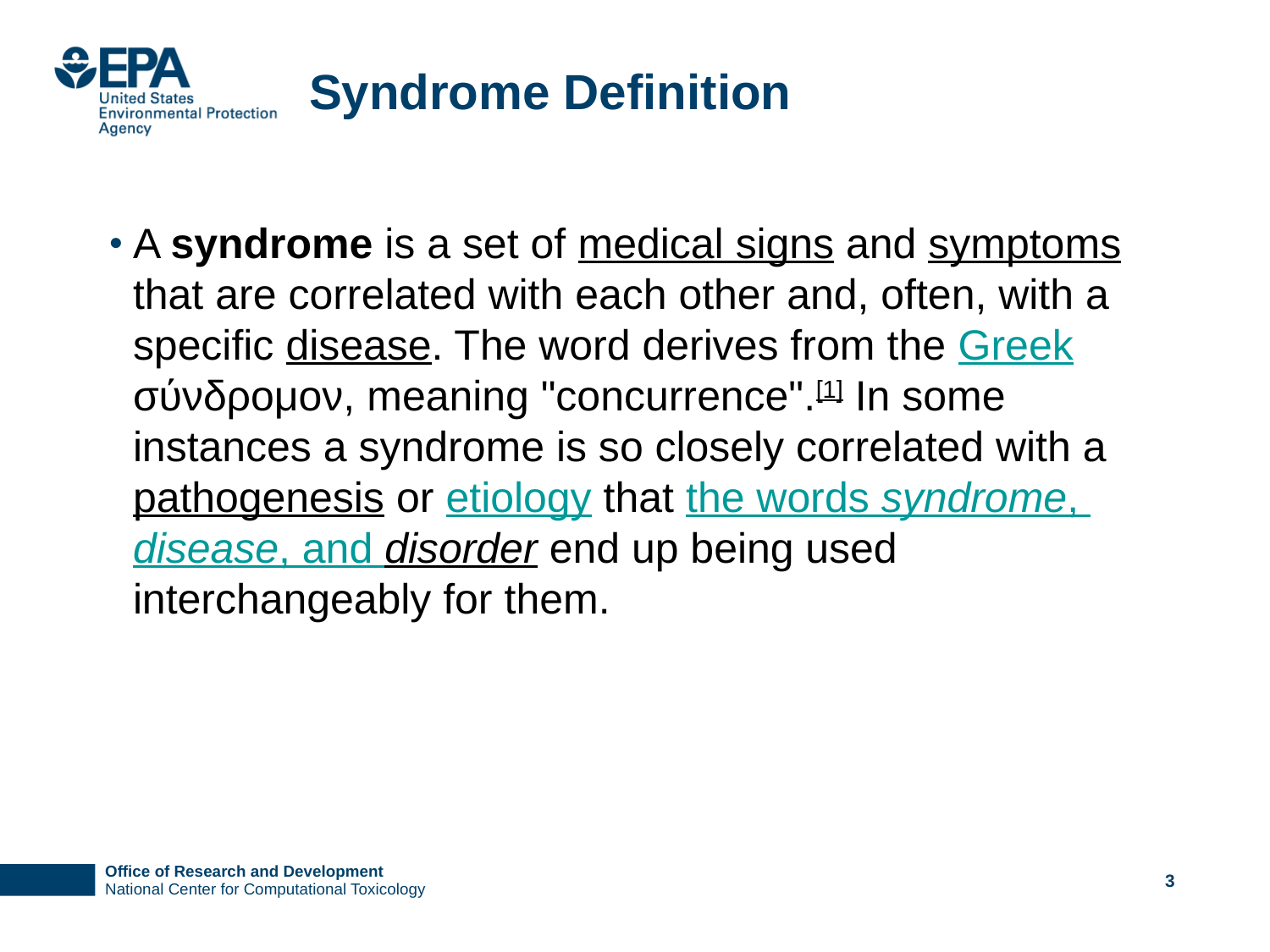

# Syndrome Definition
A syndrome is a set of medical signs and symptoms that are correlated with each other and, often, with a specific disease. The word derives from the Greek σύνδρομον, meaning "concurrence".[1] In some instances a syndrome is so closely correlated with a pathogenesis or etiology that the words syndrome, disease, and disorder end up being used interchangeably for them.
3